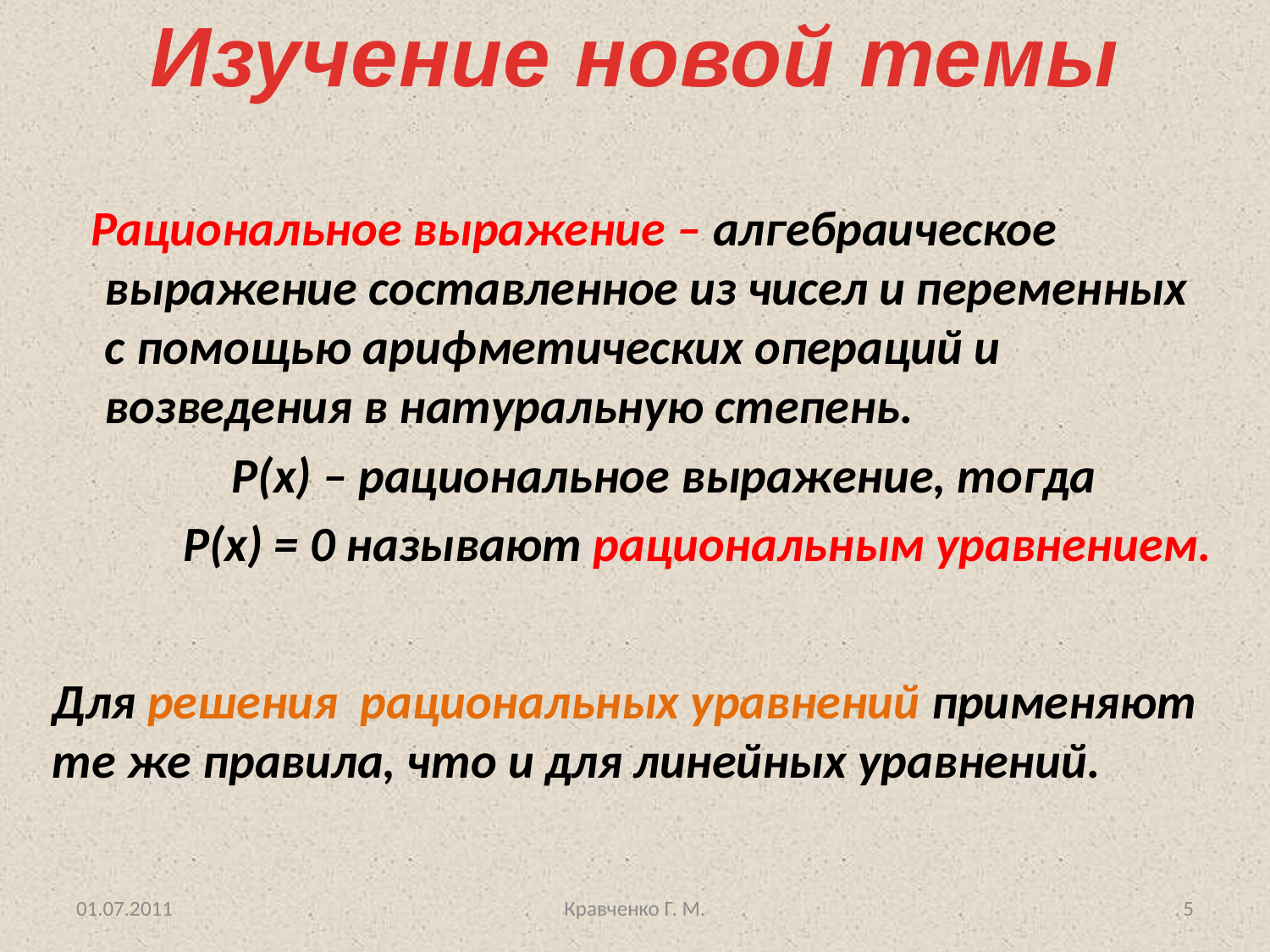

Изучение новой темы
   Рациональное выражение – алгебраическое    выражение составленное из чисел и переменных с помощью арифметических операций и возведения в натуральную степень.
		Р(х) – рациональное выражение, тогда
           Р(х) = 0 называют рациональным уравнением.
Для решения  рациональных уравнений применяют те же правила, что и для линейных уравнений.
01.07.2011
Кравченко Г. М.
5